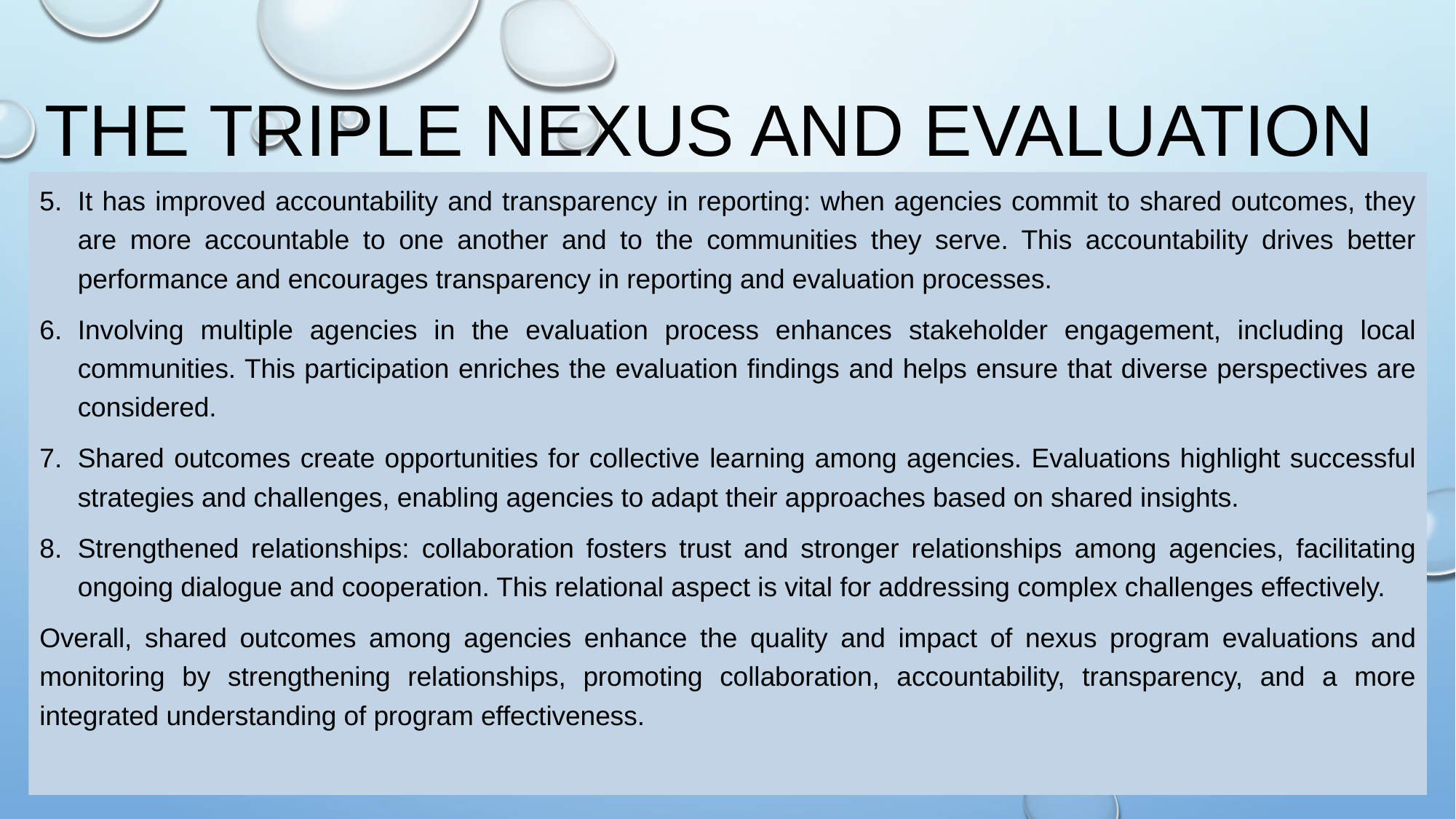

# The triple nexus and evaluation
It has improved accountability and transparency in reporting: when agencies commit to shared outcomes, they are more accountable to one another and to the communities they serve. This accountability drives better performance and encourages transparency in reporting and evaluation processes.
Involving multiple agencies in the evaluation process enhances stakeholder engagement, including local communities. This participation enriches the evaluation findings and helps ensure that diverse perspectives are considered.
Shared outcomes create opportunities for collective learning among agencies. Evaluations highlight successful strategies and challenges, enabling agencies to adapt their approaches based on shared insights.
Strengthened relationships: collaboration fosters trust and stronger relationships among agencies, facilitating ongoing dialogue and cooperation. This relational aspect is vital for addressing complex challenges effectively.
Overall, shared outcomes among agencies enhance the quality and impact of nexus program evaluations and monitoring by strengthening relationships, promoting collaboration, accountability, transparency, and a more integrated understanding of program effectiveness.
14